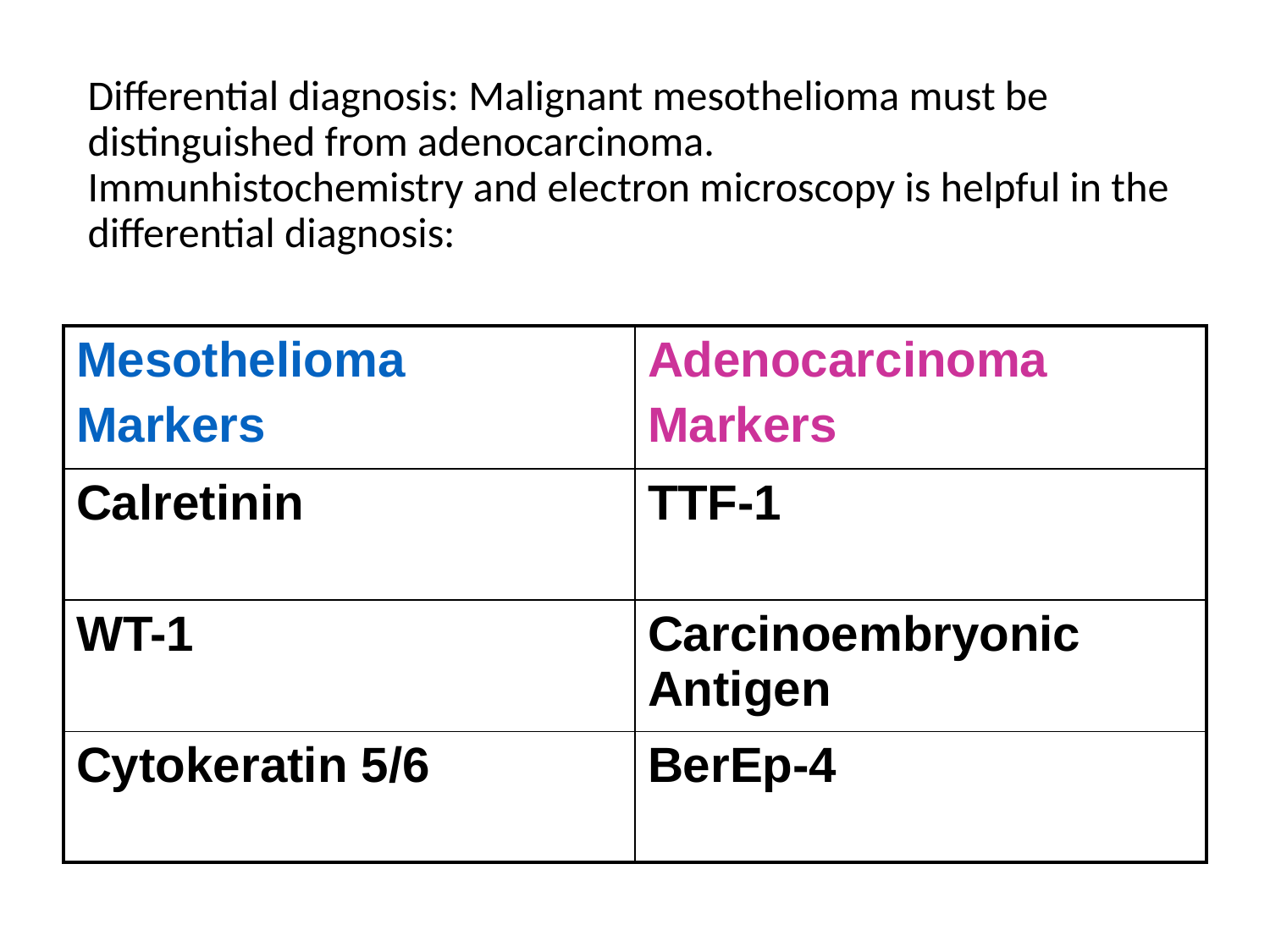

# Differential diagnosis: Malignant mesothelioma must be distinguished from adenocarcinoma. Immunhistochemistry and electron microscopy is helpful in the differential diagnosis:
| Mesothelioma Markers | Adenocarcinoma Markers |
| --- | --- |
| Calretinin | TTF-1 |
| WT-1 | Carcinoembryonic Antigen |
| Cytokeratin 5/6 | BerEp-4 |